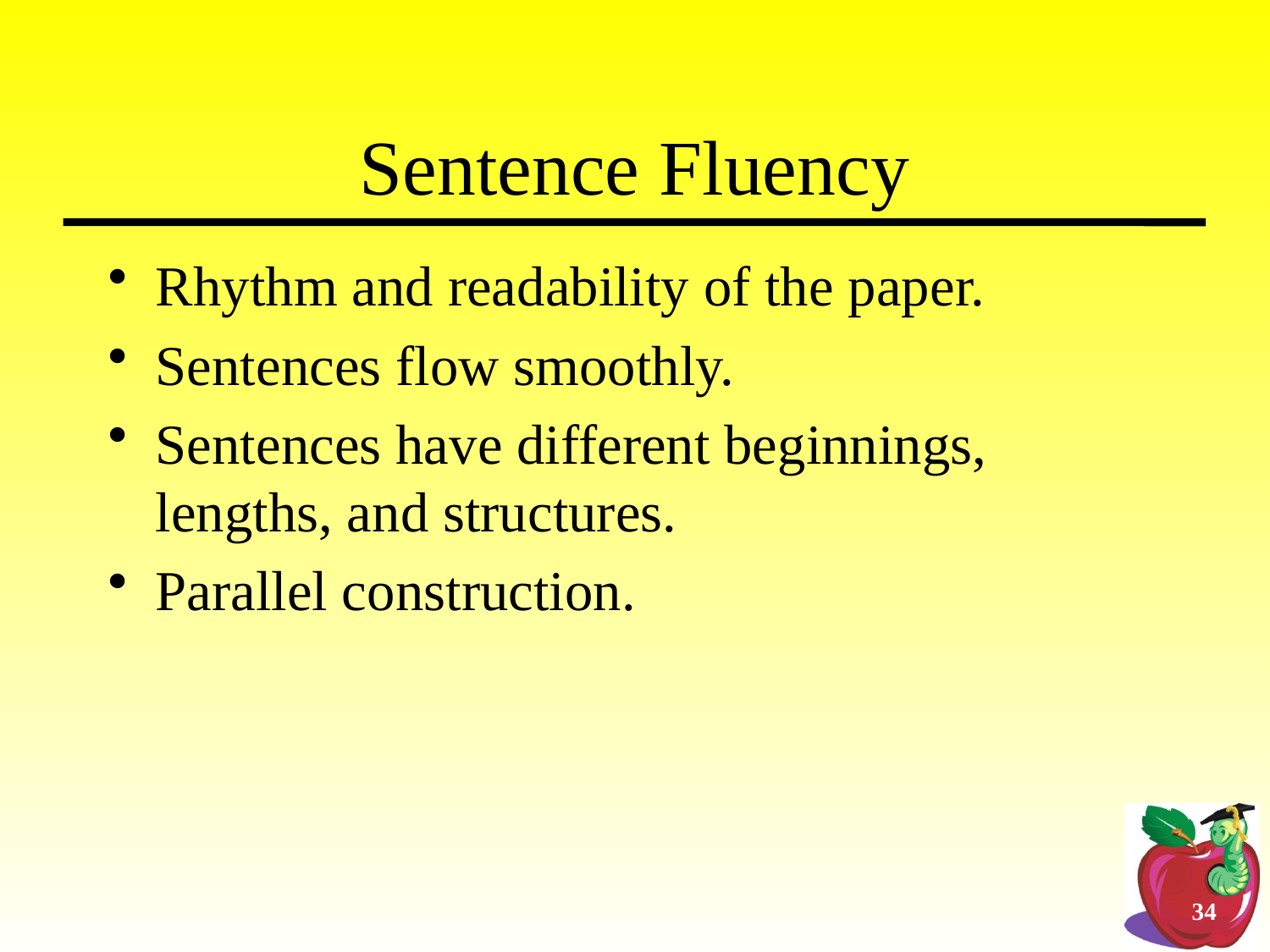

# Sentence Fluency
Rhythm and readability of the paper.
Sentences flow smoothly.
Sentences have different beginnings, lengths, and structures.
Parallel construction.

34